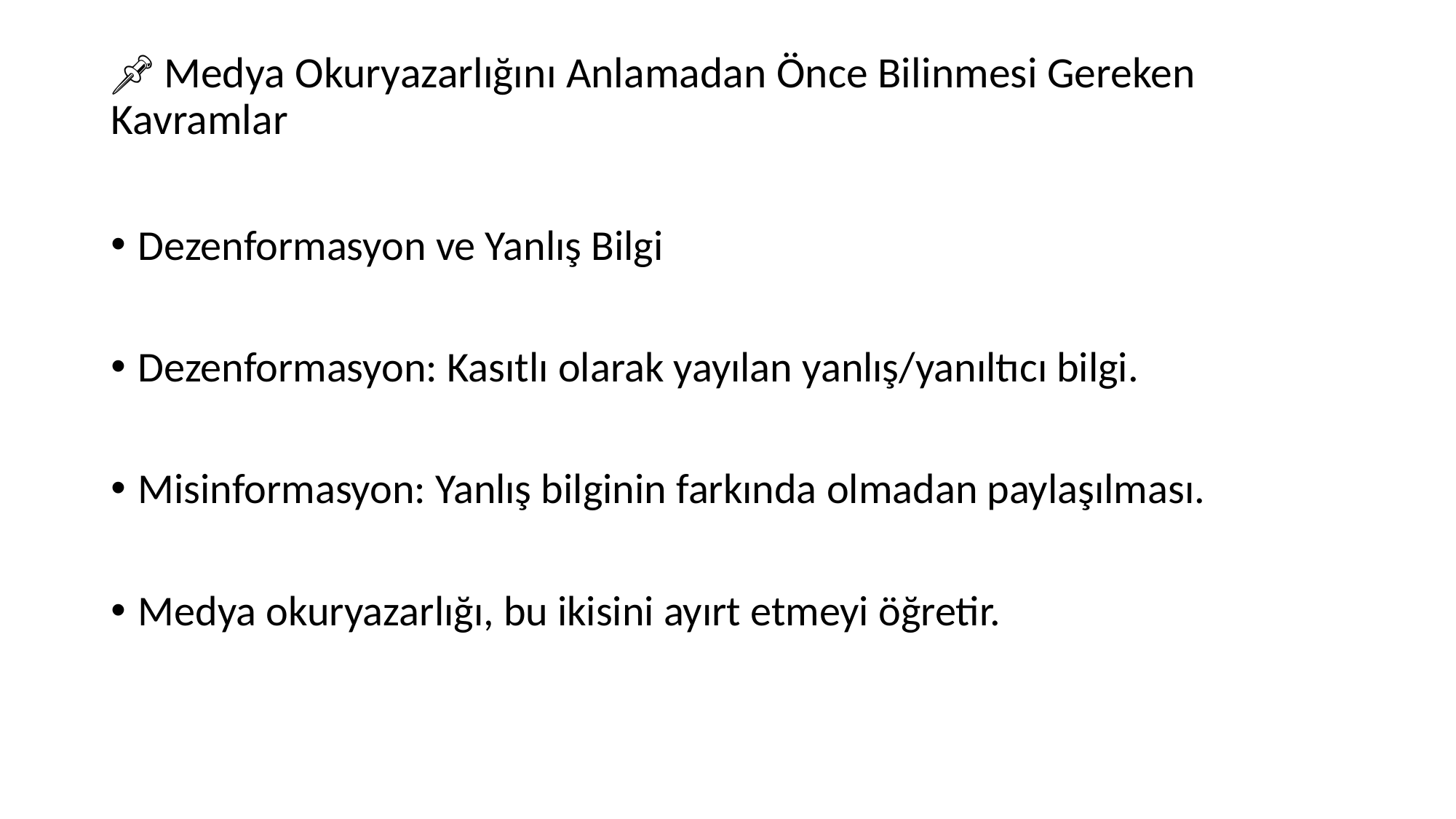

# 📌 Medya Okuryazarlığını Anlamadan Önce Bilinmesi Gereken Kavramlar
Dezenformasyon ve Yanlış Bilgi

Dezenformasyon: Kasıtlı olarak yayılan yanlış/yanıltıcı bilgi.

Misinformasyon: Yanlış bilginin farkında olmadan paylaşılması.

Medya okuryazarlığı, bu ikisini ayırt etmeyi öğretir.